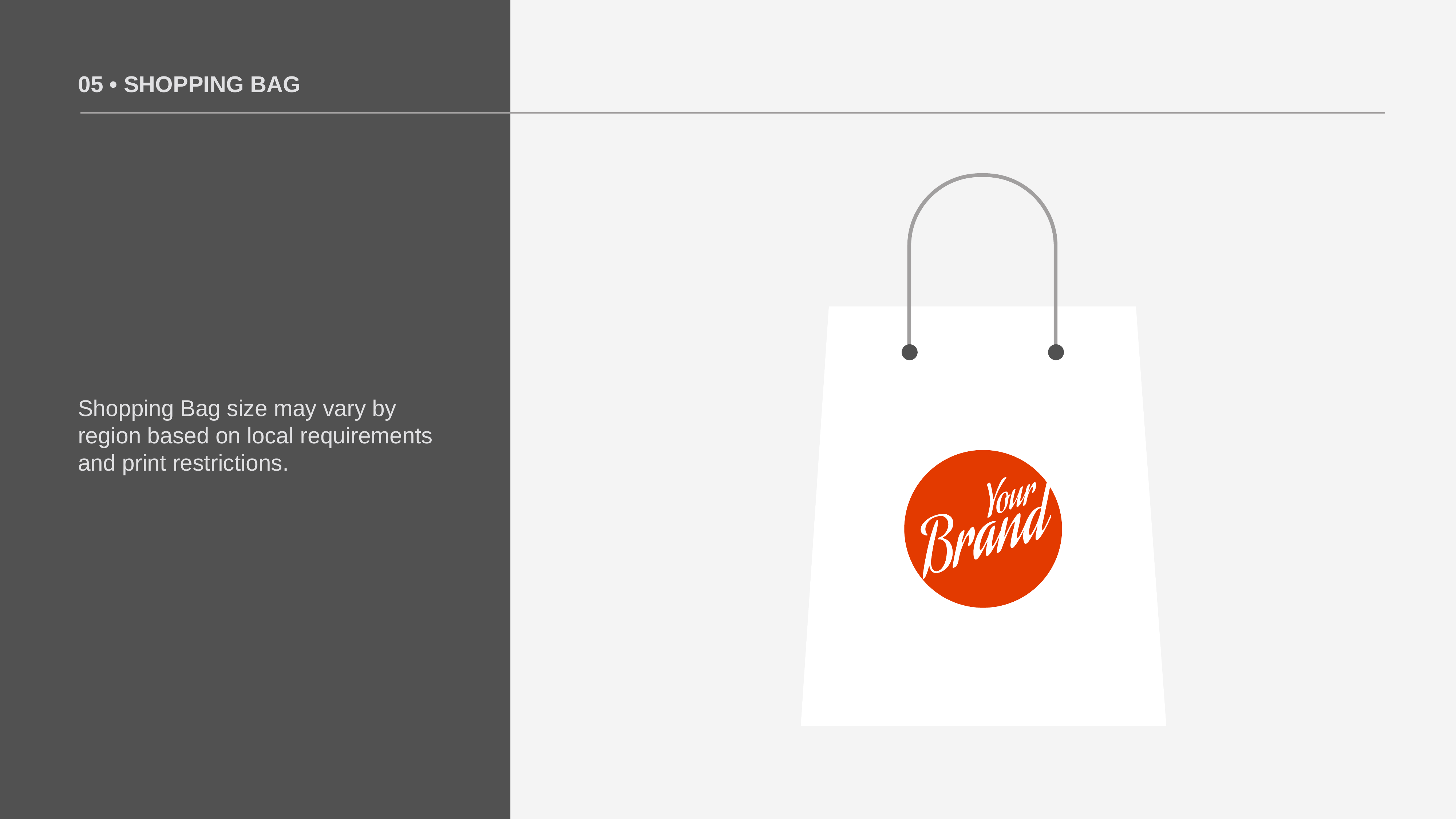

05 • SHOPPING BAG

Shopping Bag size may vary by region based on local requirements and print restrictions.